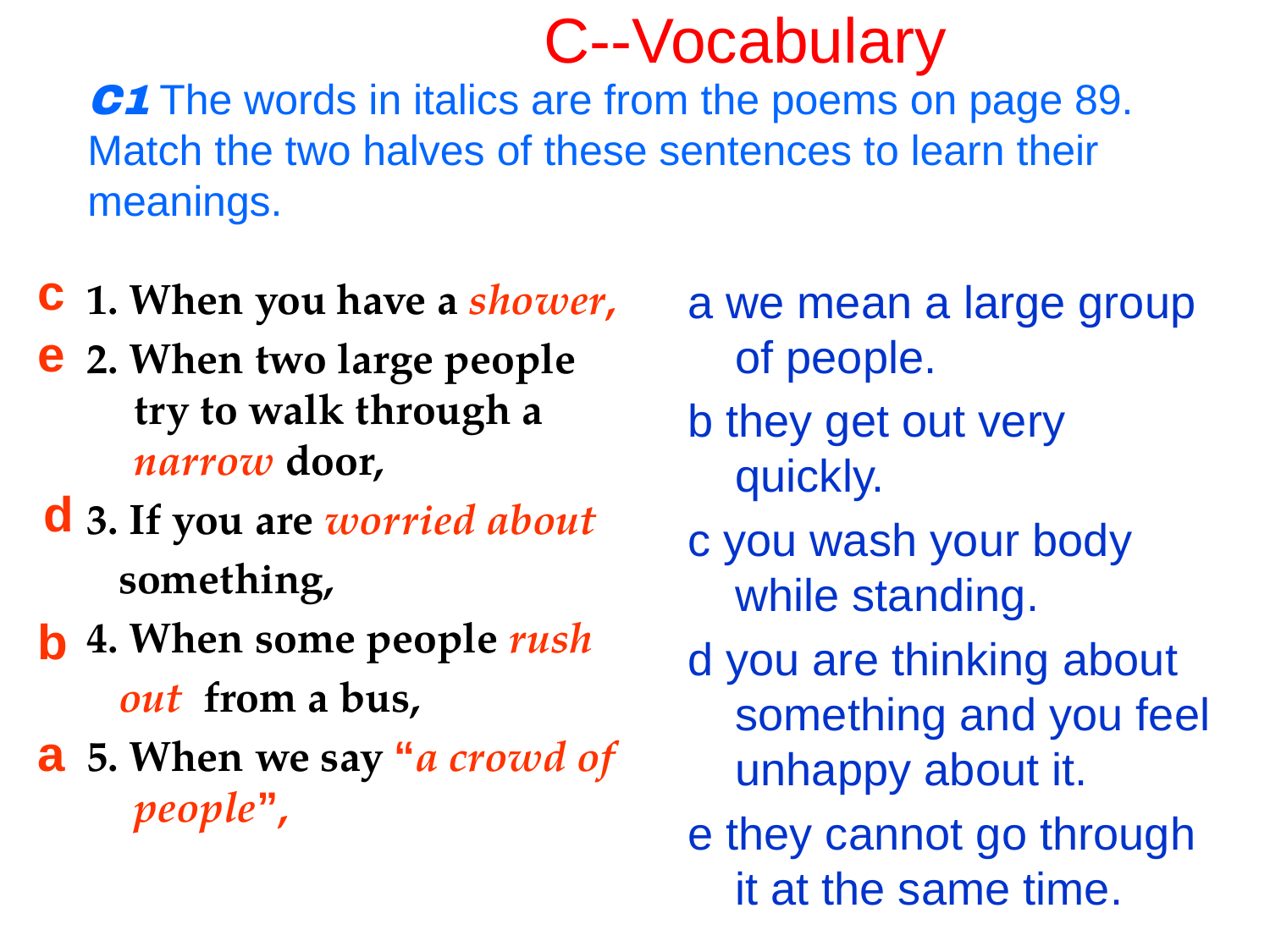

# C--Vocabulary
C1 The words in italics are from the poems on page 89. Match the two halves of these sentences to learn their meanings.
c
1. When you have a shower,
2. When two large people try to walk through a   narrow door,
3. If you are worried about
   something,
4. When some people rush
   out  from a bus,
5. When we say “a crowd of people”,
a we mean a large group of people.
b they get out very quickly.
c you wash your body while standing.
d you are thinking about something and you feel unhappy about it.
e they cannot go through it at the same time.
e
d
b
a